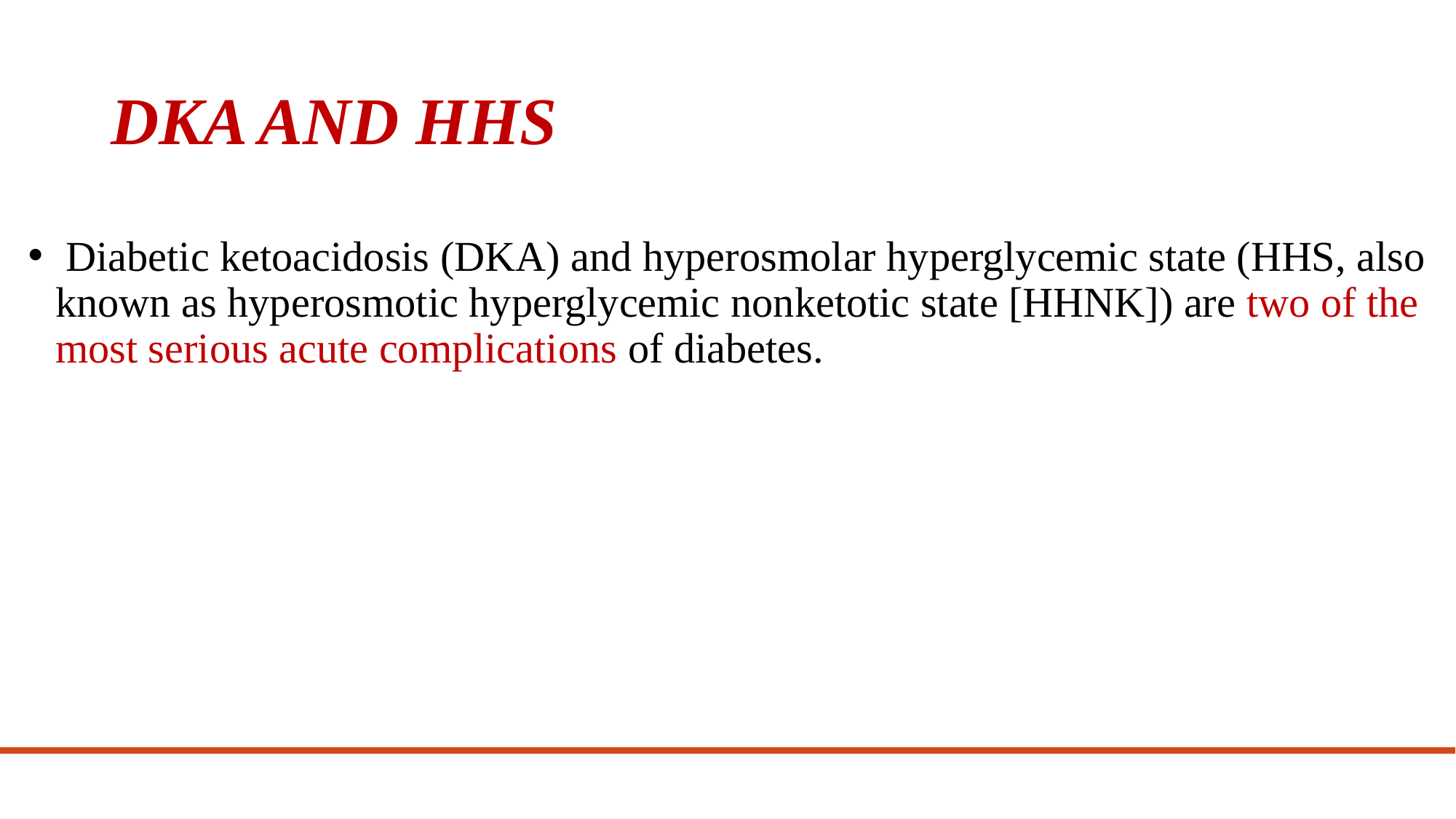

# DKA AND HHS
 Diabetic ketoacidosis (DKA) and hyperosmolar hyperglycemic state (HHS, also known as hyperosmotic hyperglycemic nonketotic state [HHNK]) are two of the most serious acute complications of diabetes.